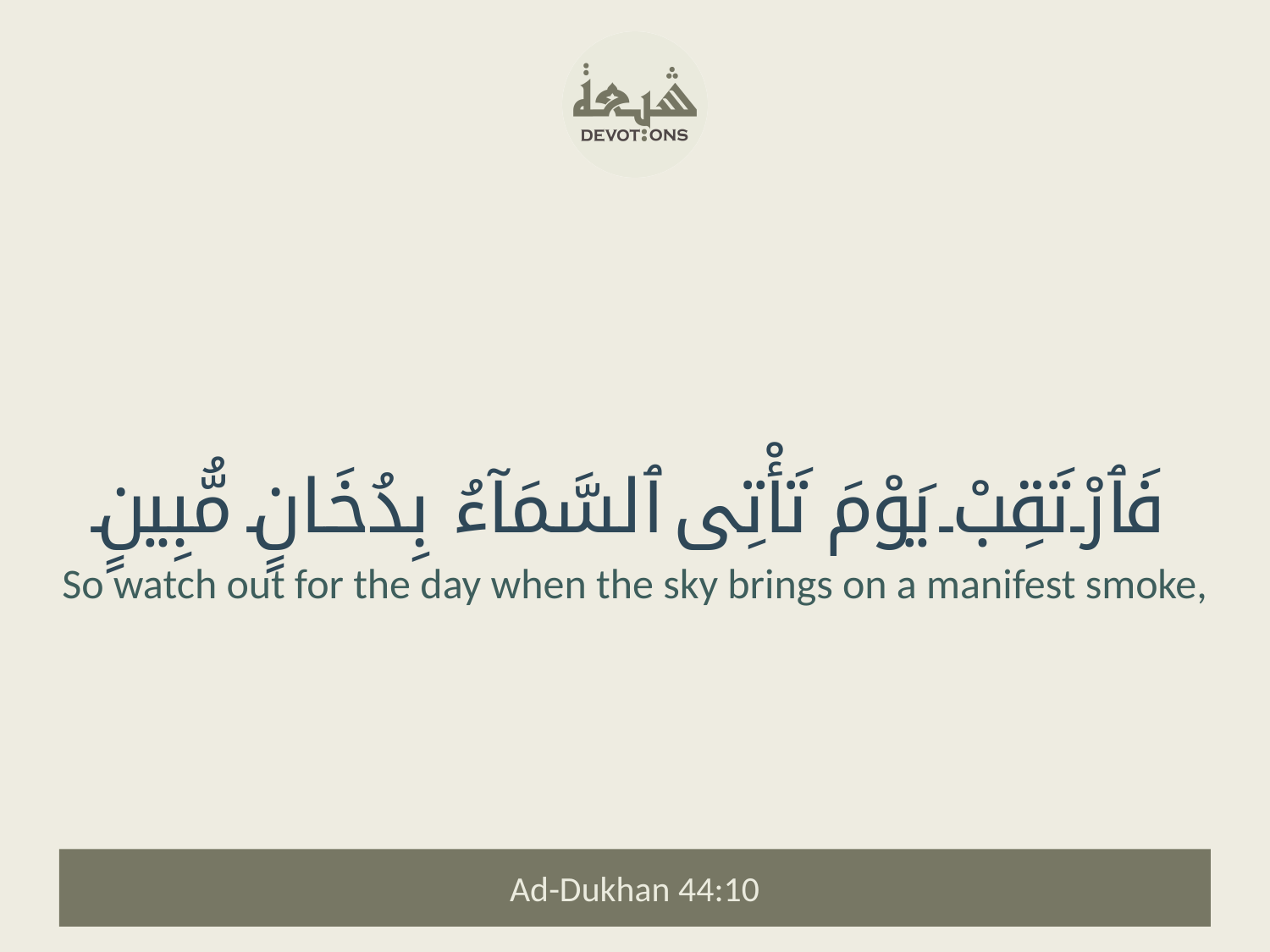

فَٱرْتَقِبْ يَوْمَ تَأْتِى ٱلسَّمَآءُ بِدُخَانٍ مُّبِينٍ
So watch out for the day when the sky brings on a manifest smoke,
Ad-Dukhan 44:10